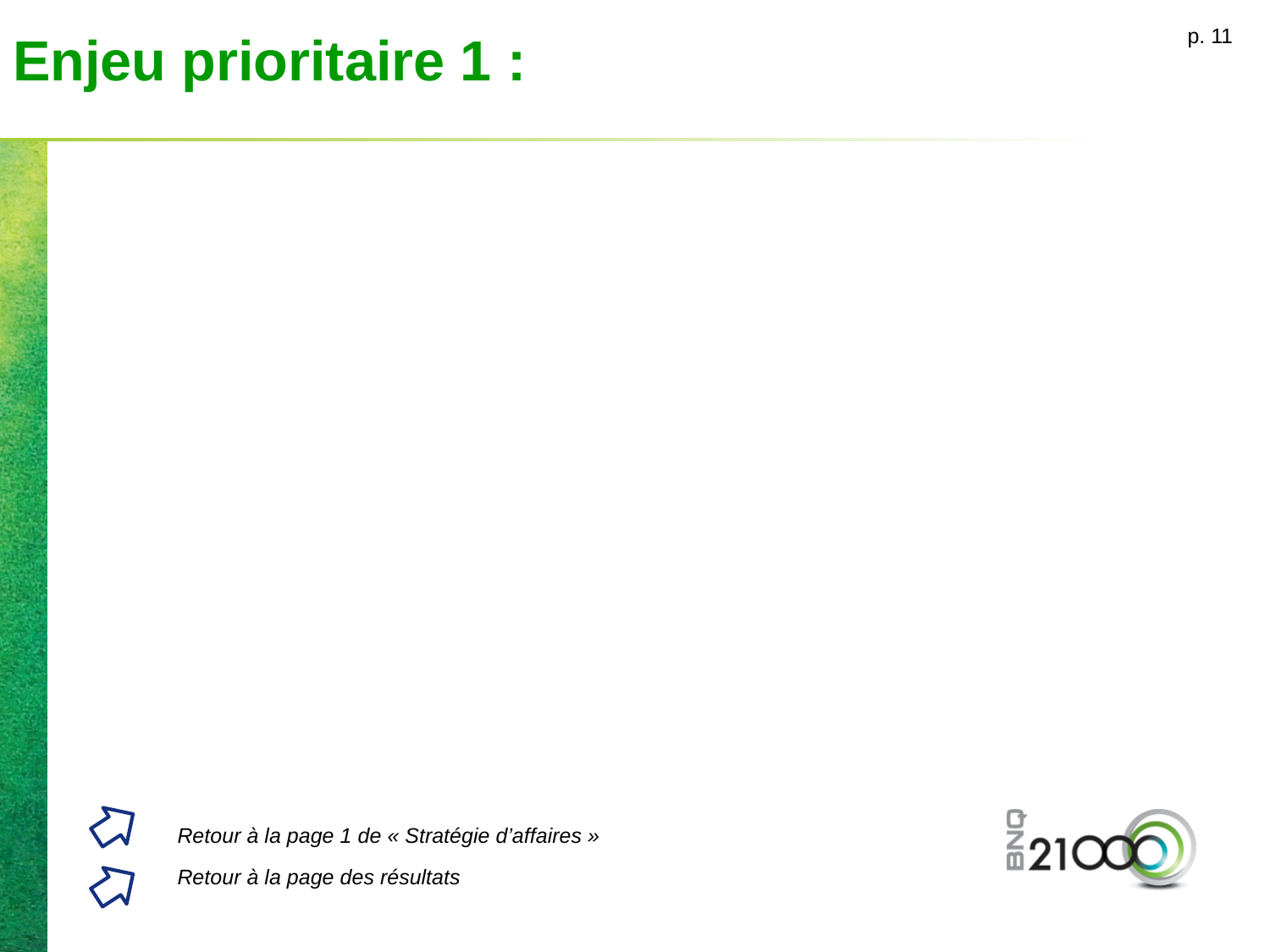

p. 11
# Enjeu prioritaire 1 :

Retour à la page 1 de « Stratégie d’affaires »
Retour à la page des résultats